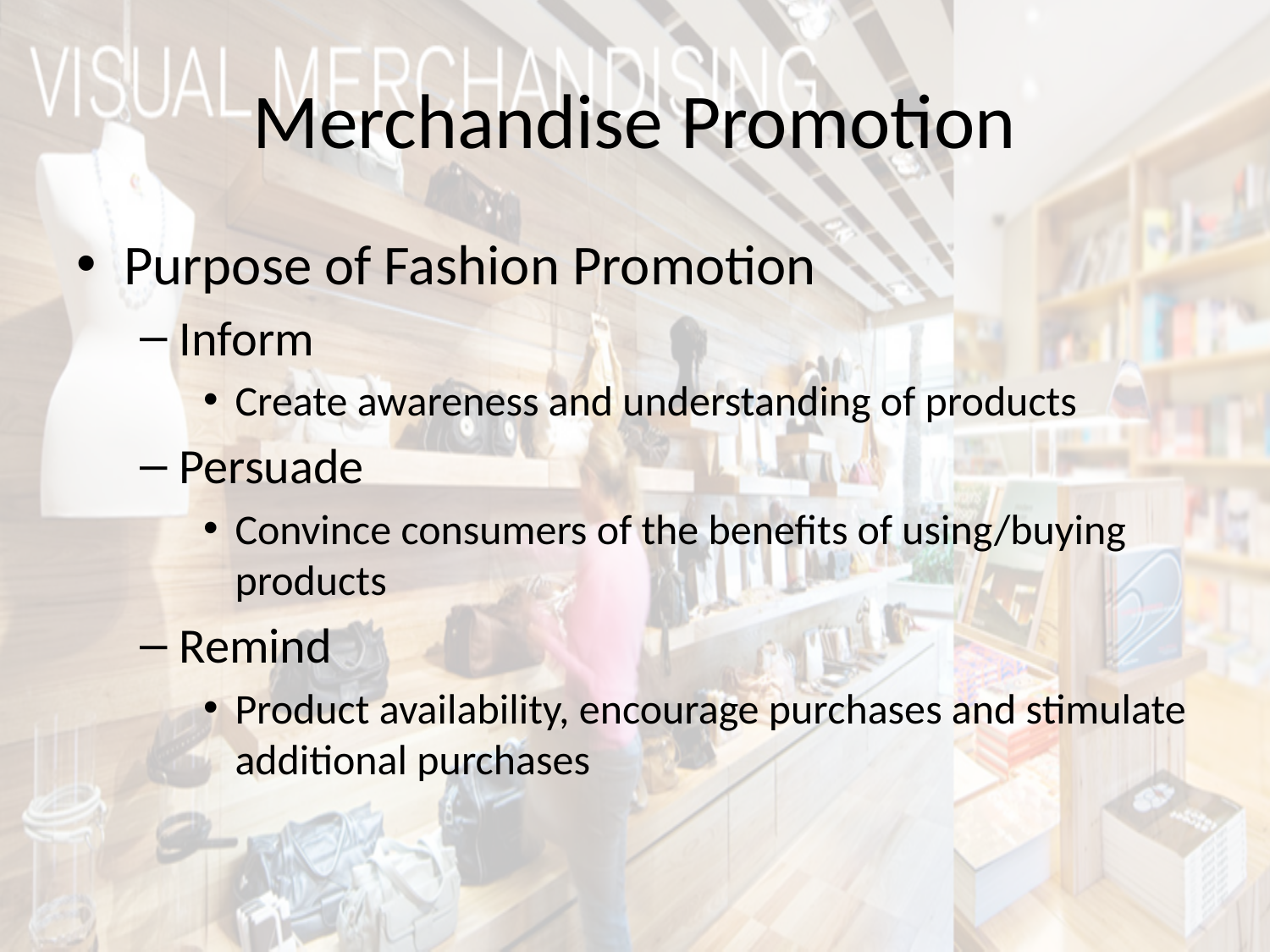

# Merchandise Promotion
Purpose of Fashion Promotion
Inform
Create awareness and understanding of products
Persuade
Convince consumers of the benefits of using/buying products
Remind
Product availability, encourage purchases and stimulate additional purchases